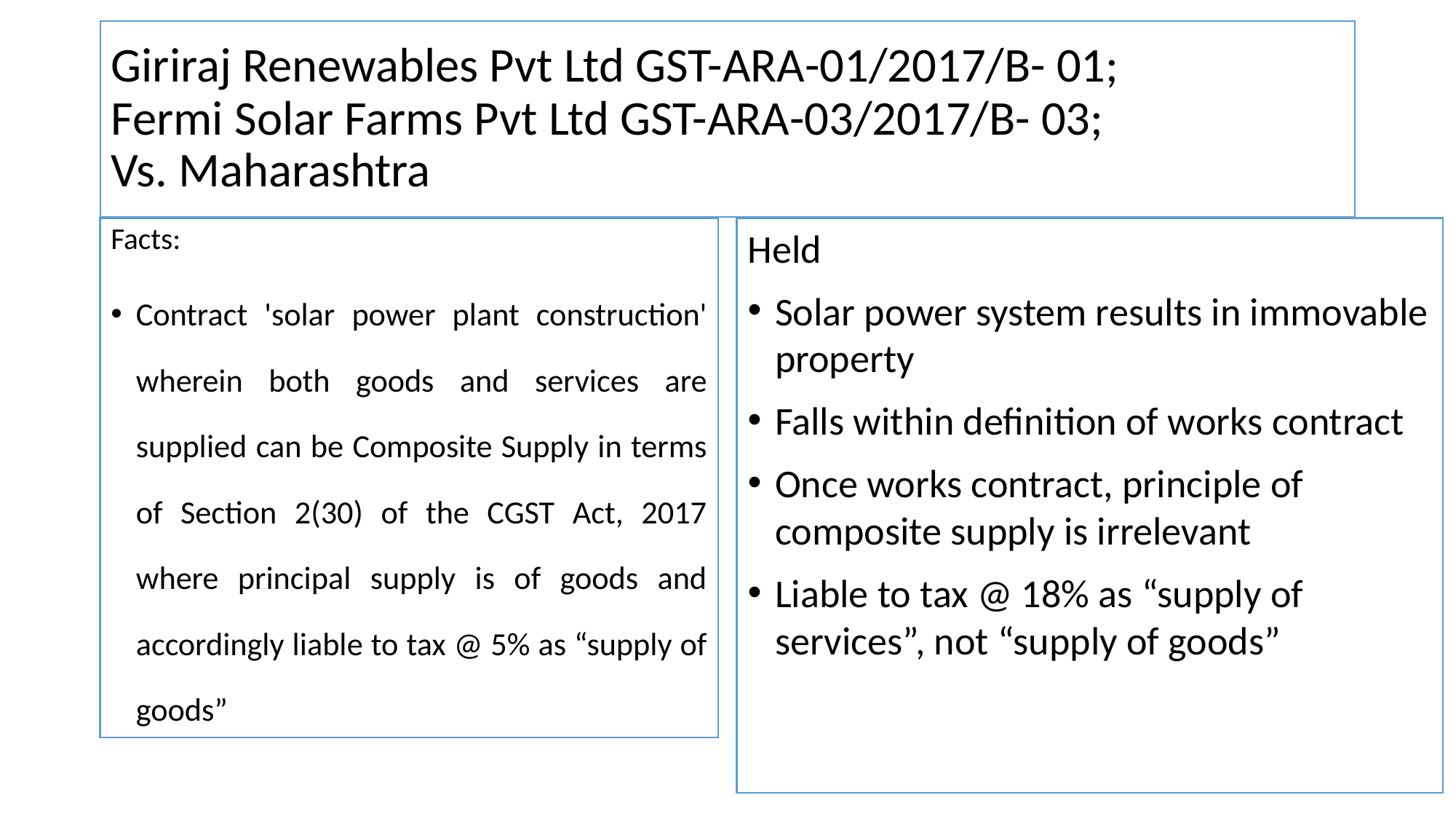

# Giriraj Renewables Pvt Ltd GST-ARA-01/2017/B- 01; Fermi Solar Farms Pvt Ltd GST-ARA-03/2017/B- 03; Vs. Maharashtra
Facts:
Contract 'solar power plant construction' wherein both goods and services are supplied can be Composite Supply in terms of Section 2(30) of the CGST Act, 2017 where principal supply is of goods and accordingly liable to tax @ 5% as “supply of goods”
Held
Solar power system results in immovable property
Falls within definition of works contract
Once works contract, principle of composite supply is irrelevant
Liable to tax @ 18% as “supply of services”, not “supply of goods”